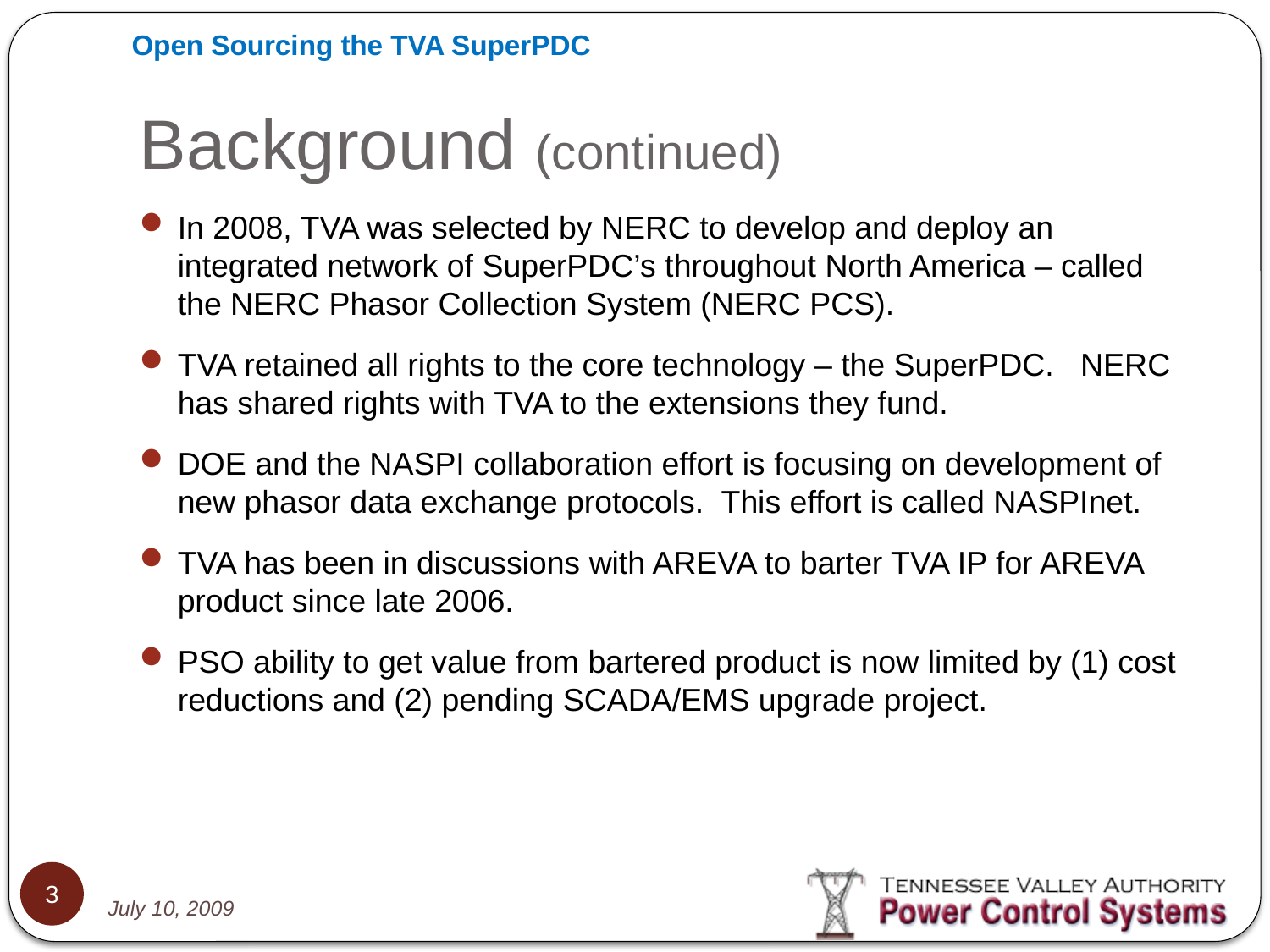

# Background (continued)
In 2008, TVA was selected by NERC to develop and deploy an integrated network of SuperPDC’s throughout North America – called the NERC Phasor Collection System (NERC PCS).
TVA retained all rights to the core technology – the SuperPDC.   NERC has shared rights with TVA to the extensions they fund.
DOE and the NASPI collaboration effort is focusing on development of new phasor data exchange protocols.  This effort is called NASPInet.
TVA has been in discussions with AREVA to barter TVA IP for AREVA product since late 2006.
PSO ability to get value from bartered product is now limited by (1) cost reductions and (2) pending SCADA/EMS upgrade project.

3